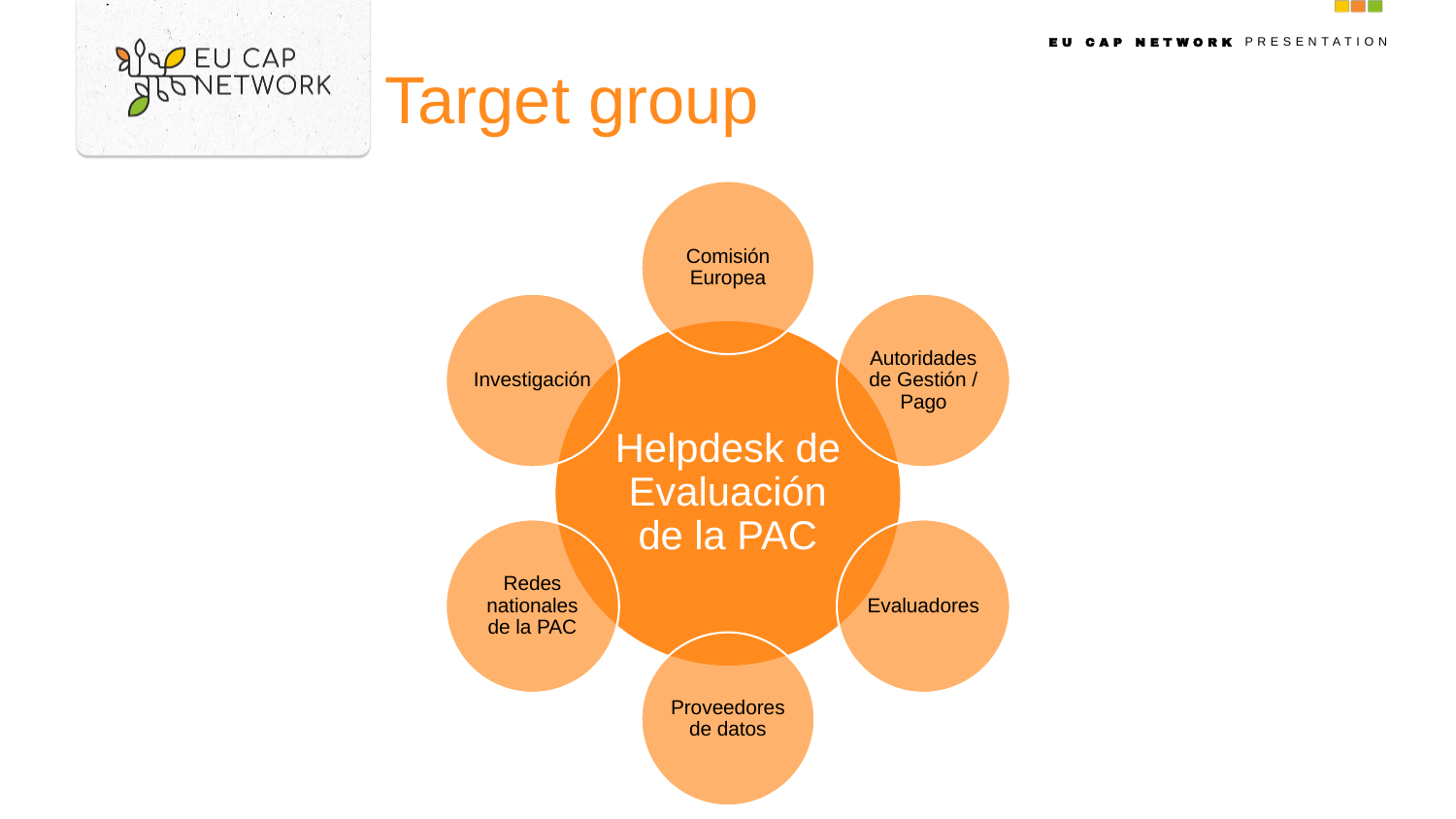

# Target group
Helpdesk de Evaluación de la PAC
Comisión Europea
Autoridades de Gestión / Pago
Evaluadores
Proveedores de datos
Redes nationales de la PAC
Investigación